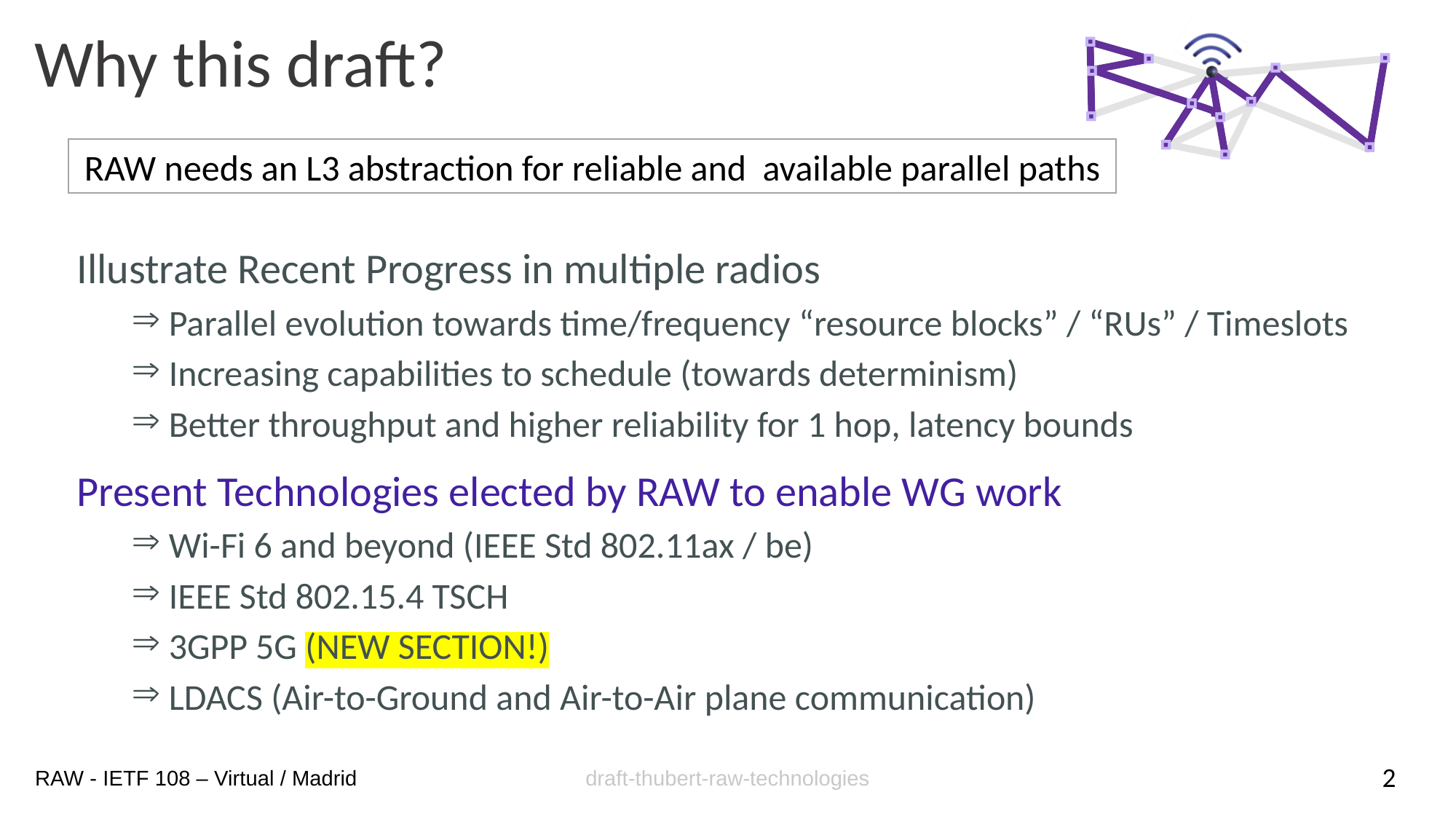

# Why this draft?
RAW needs an L3 abstraction for reliable and  available parallel paths

Illustrate Recent Progress in multiple radios
 Parallel evolution towards time/frequency “resource blocks” / “RUs” / Timeslots
 Increasing capabilities to schedule (towards determinism)
 Better throughput and higher reliability for 1 hop, latency bounds
Present Technologies elected by RAW to enable WG work
 Wi-Fi 6 and beyond (IEEE Std 802.11ax / be)
 IEEE Std 802.15.4 TSCH
 3GPP 5G (NEW SECTION!)
 LDACS (Air-to-Ground and Air-to-Air plane communication)

2
draft-thubert-raw-technologies